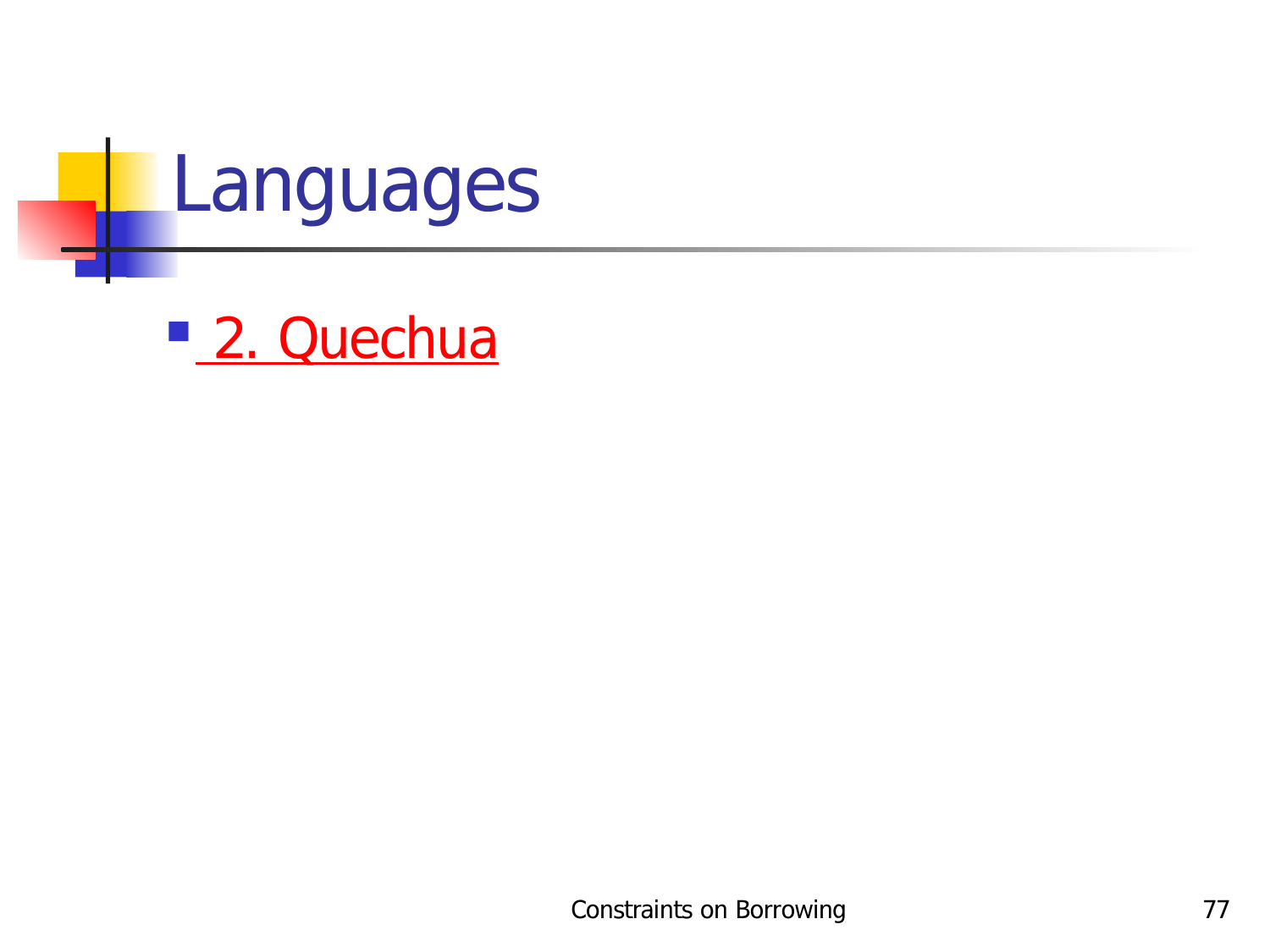

# Languages
 2. Quechua
Constraints on Borrowing
77